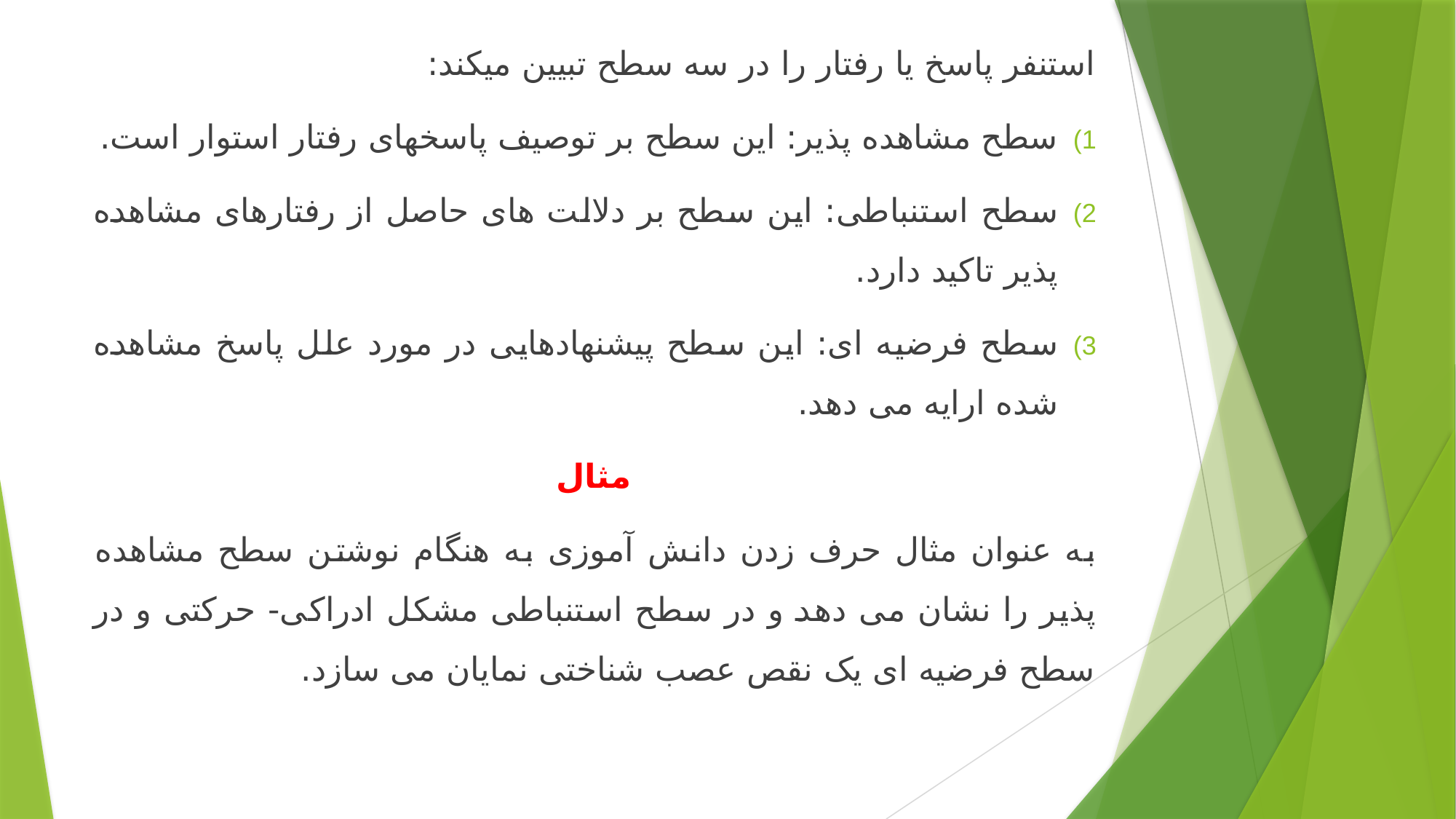

استنفر پاسخ یا رفتار را در سه سطح تبیین میکند:
سطح مشاهده پذیر: این سطح بر توصیف پاسخهای رفتار استوار است.
سطح استنباطی: این سطح بر دلالت های حاصل از رفتارهای مشاهده پذیر تاکید دارد.
سطح فرضیه ای: این سطح پیشنهادهایی در مورد علل پاسخ مشاهده شده ارایه می دهد.
مثال
به عنوان مثال حرف زدن دانش آموزی به هنگام نوشتن سطح مشاهده پذیر را نشان می دهد و در سطح استنباطی مشکل ادراکی- حرکتی و در سطح فرضیه ای یک نقص عصب شناختی نمایان می سازد.